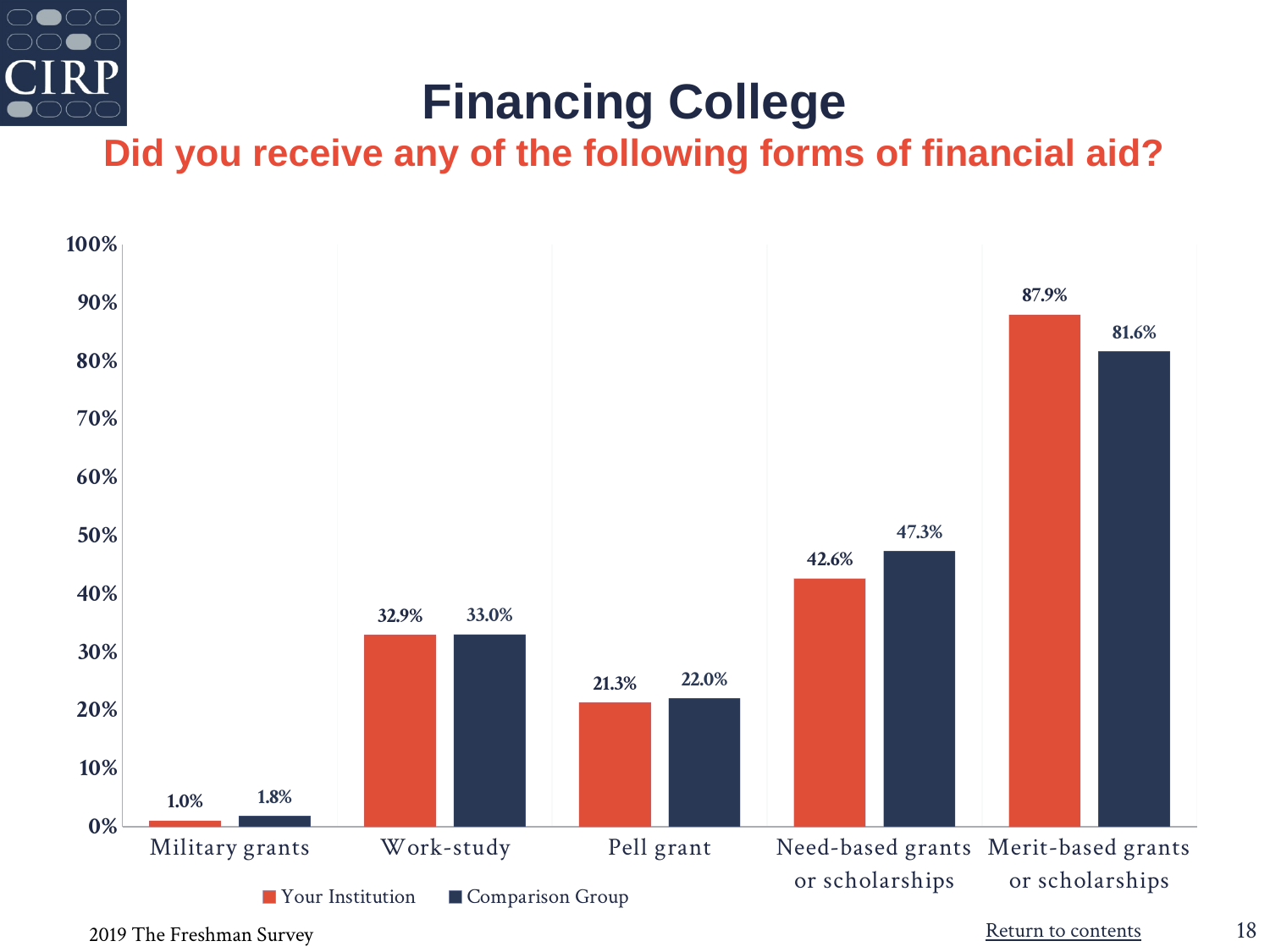

# Financing College Did you receive any of the following forms of financial aid?

### Chart

| Category | Your Institution | Comparison Group |
|---|---|---|
| Military grants | 0.01 | 0.018 |
| Work-study | 0.329 | 0.33 |
| Pell grant | 0.213 | 0.22 |
| Need-based grants or scholarships | 0.426 | 0.473 |
| Merit-based grants or scholarships | 0.879 | 0.816 |
2019 The Freshman Survey
Return to contents
18